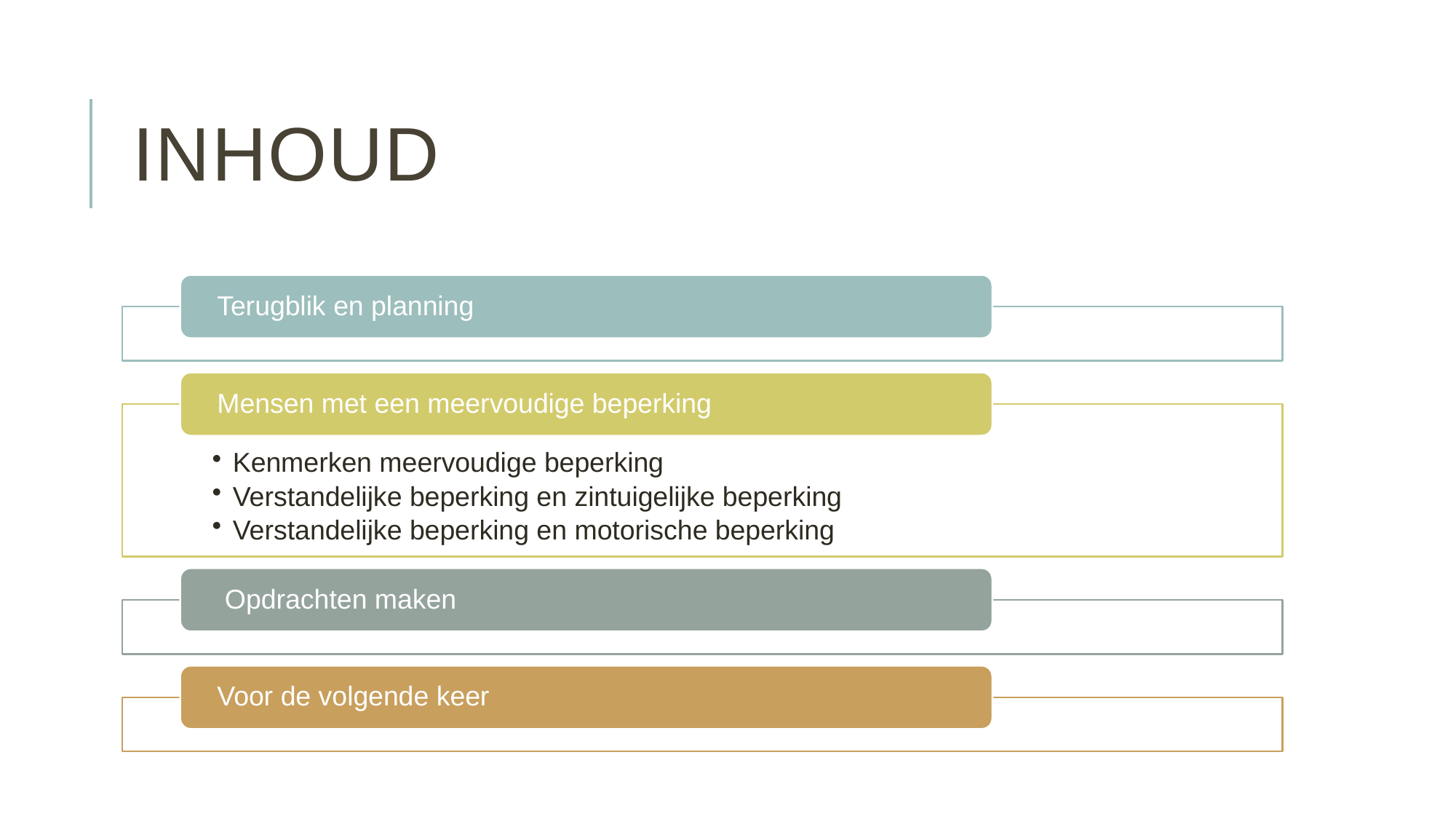

# Inhoud
Terugblik en planning
Kenmerken meervoudige beperking
Verstandelijke beperking en zintuigelijke beperking
Verstandelijke beperking en motorische beperking
Mensen met een meervoudige beperking
 Opdrachten maken
Voor de volgende keer